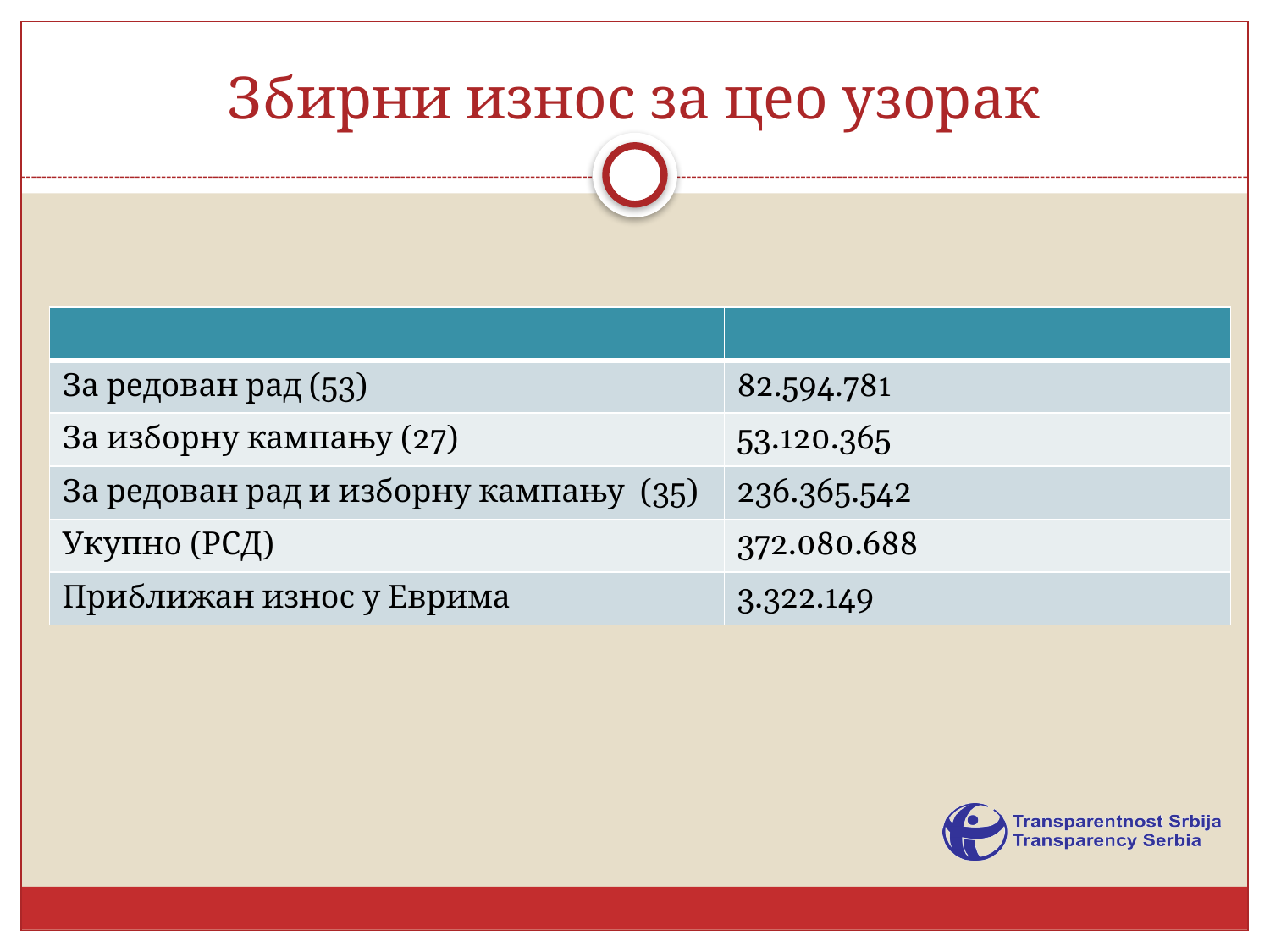

# Збирни износ за цео узорак
|  |  |
| --- | --- |
| За редован рад (53) | 82.594.781 |
| За изборну кампању (27) | 53.120.365 |
| За редован рад и изборну кампању (35) | 236.365.542 |
| Укупно (РСД) | 372.080.688 |
| Приближан износ у Еврима | 3.322.149 |